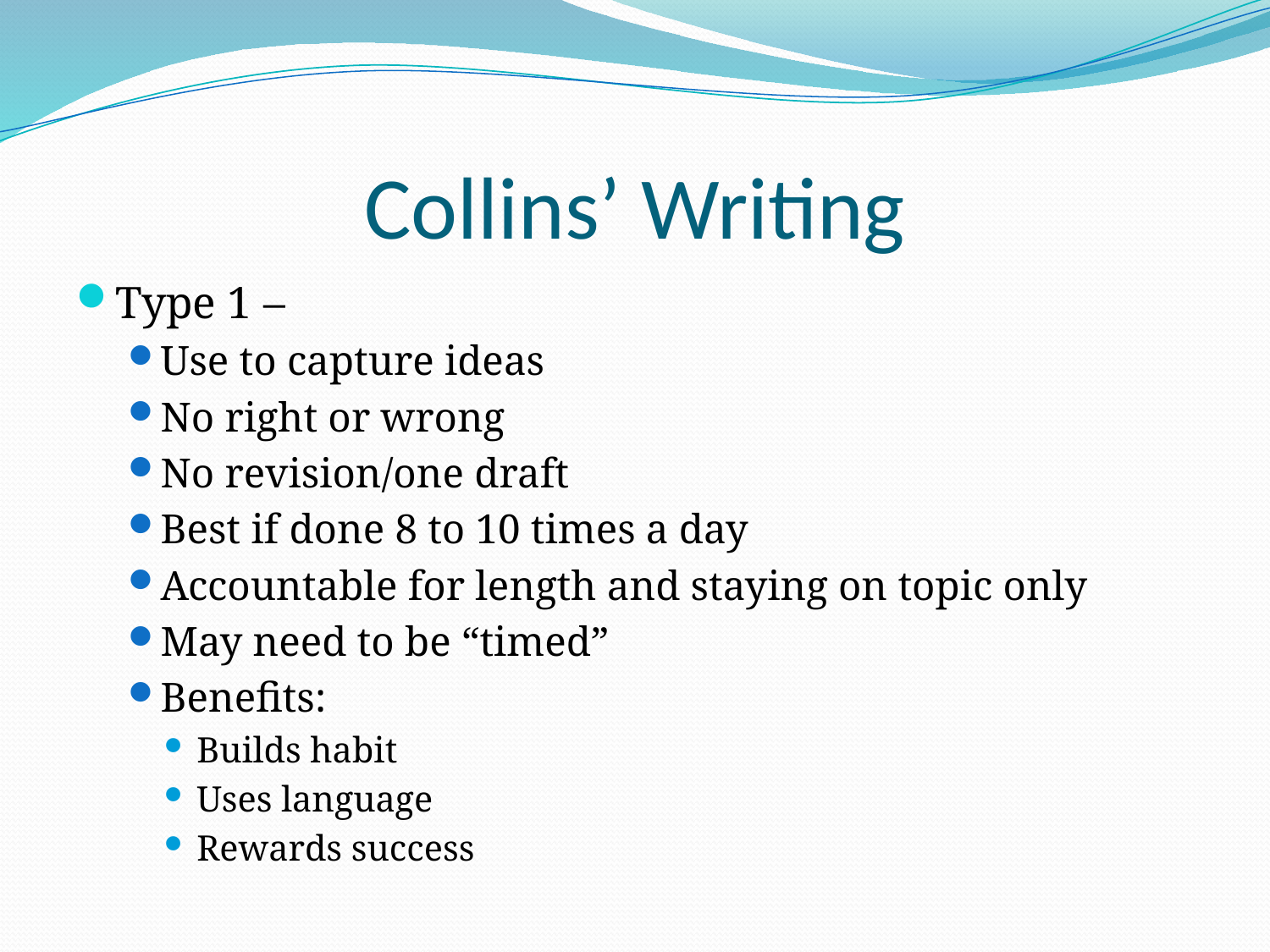

# Collins’ Writing
Type 1 –
Use to capture ideas
No right or wrong
No revision/one draft
Best if done 8 to 10 times a day
Accountable for length and staying on topic only
May need to be “timed”
Benefits:
Builds habit
Uses language
Rewards success